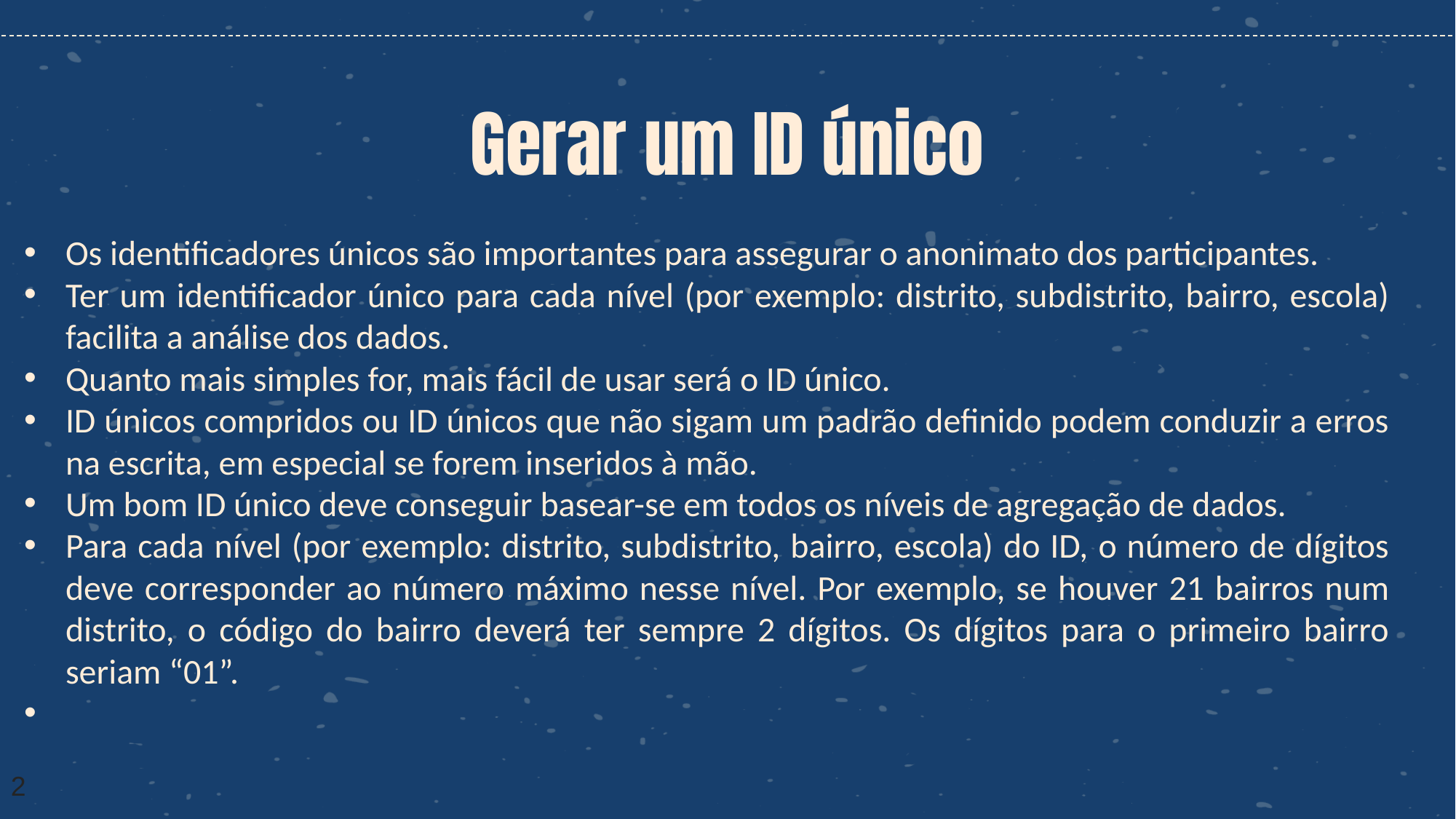

# Gerar um ID único
Os identificadores únicos são importantes para assegurar o anonimato dos participantes.
Ter um identificador único para cada nível (por exemplo: distrito, subdistrito, bairro, escola) facilita a análise dos dados.
Quanto mais simples for, mais fácil de usar será o ID único.
ID únicos compridos ou ID únicos que não sigam um padrão definido podem conduzir a erros na escrita, em especial se forem inseridos à mão.
Um bom ID único deve conseguir basear-se em todos os níveis de agregação de dados.
Para cada nível (por exemplo: distrito, subdistrito, bairro, escola) do ID, o número de dígitos deve corresponder ao número máximo nesse nível. Por exemplo, se houver 21 bairros num distrito, o código do bairro deverá ter sempre 2 dígitos. Os dígitos para o primeiro bairro seriam “01”.

2